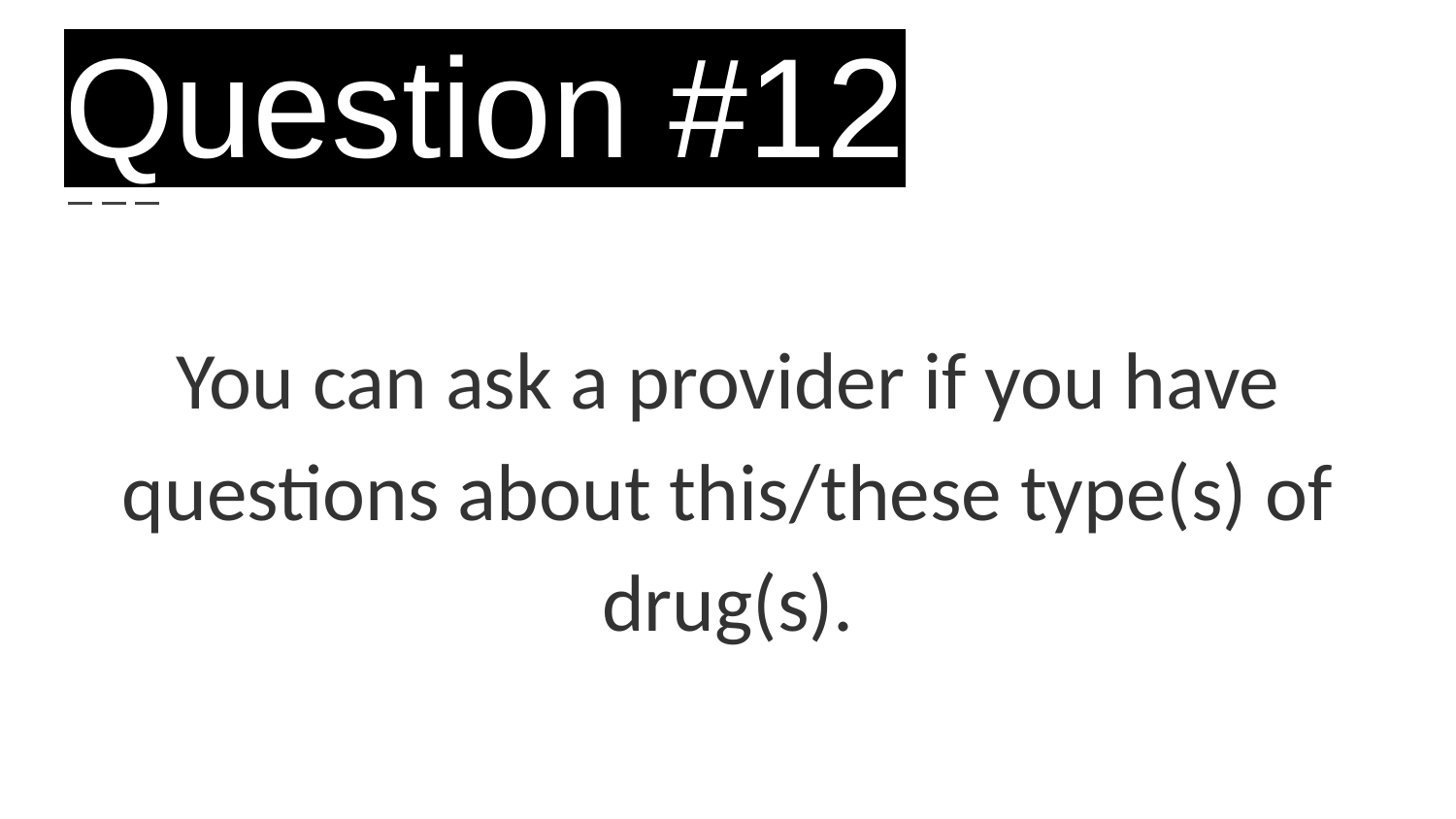

# Question #12
You can ask a provider if you have questions about this/these type(s) of drug(s).